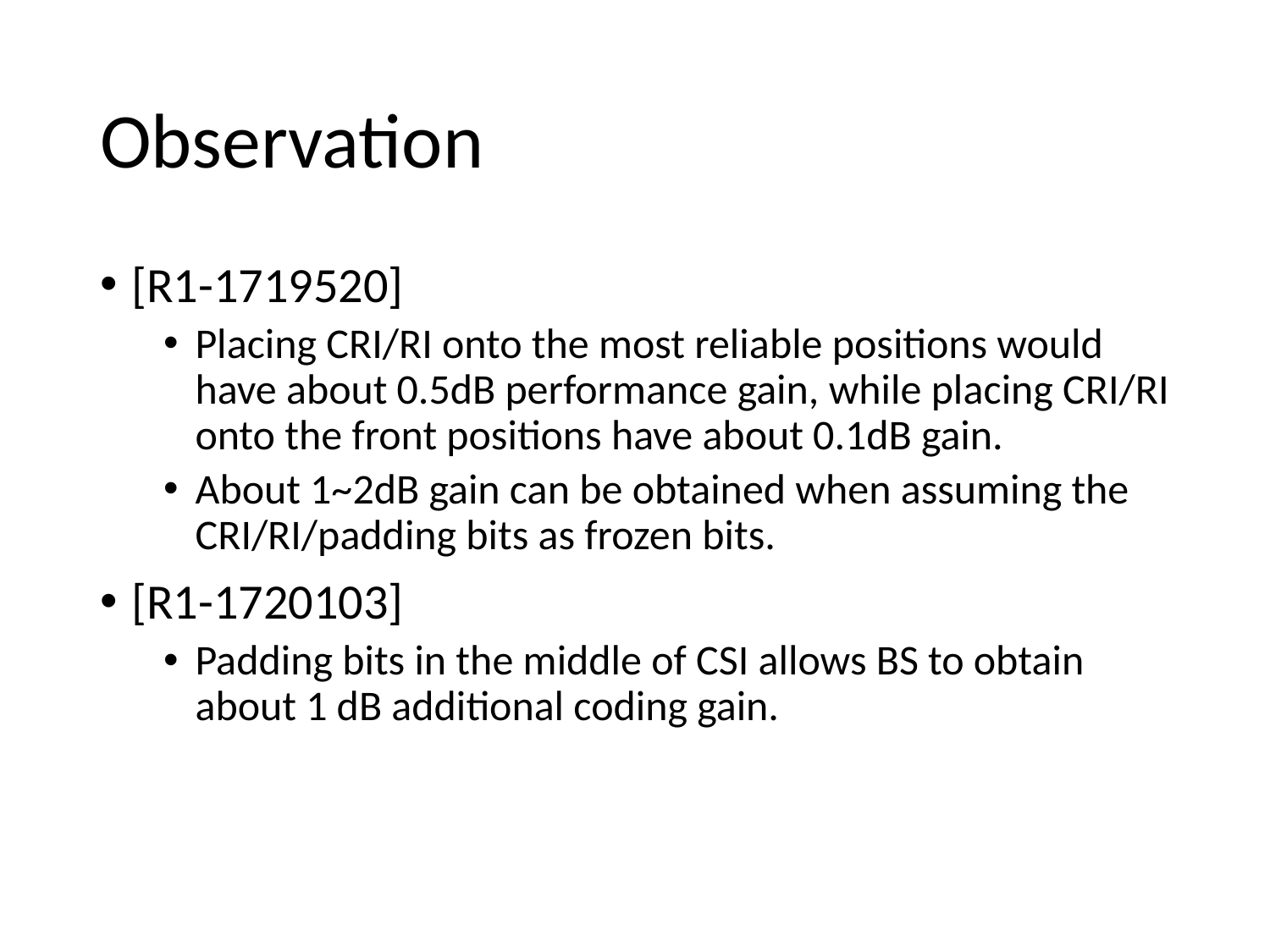

# Observation
[R1-1719520]
Placing CRI/RI onto the most reliable positions would have about 0.5dB performance gain, while placing CRI/RI onto the front positions have about 0.1dB gain.
About 1~2dB gain can be obtained when assuming the CRI/RI/padding bits as frozen bits.
[R1-1720103]
Padding bits in the middle of CSI allows BS to obtain about 1 dB additional coding gain.